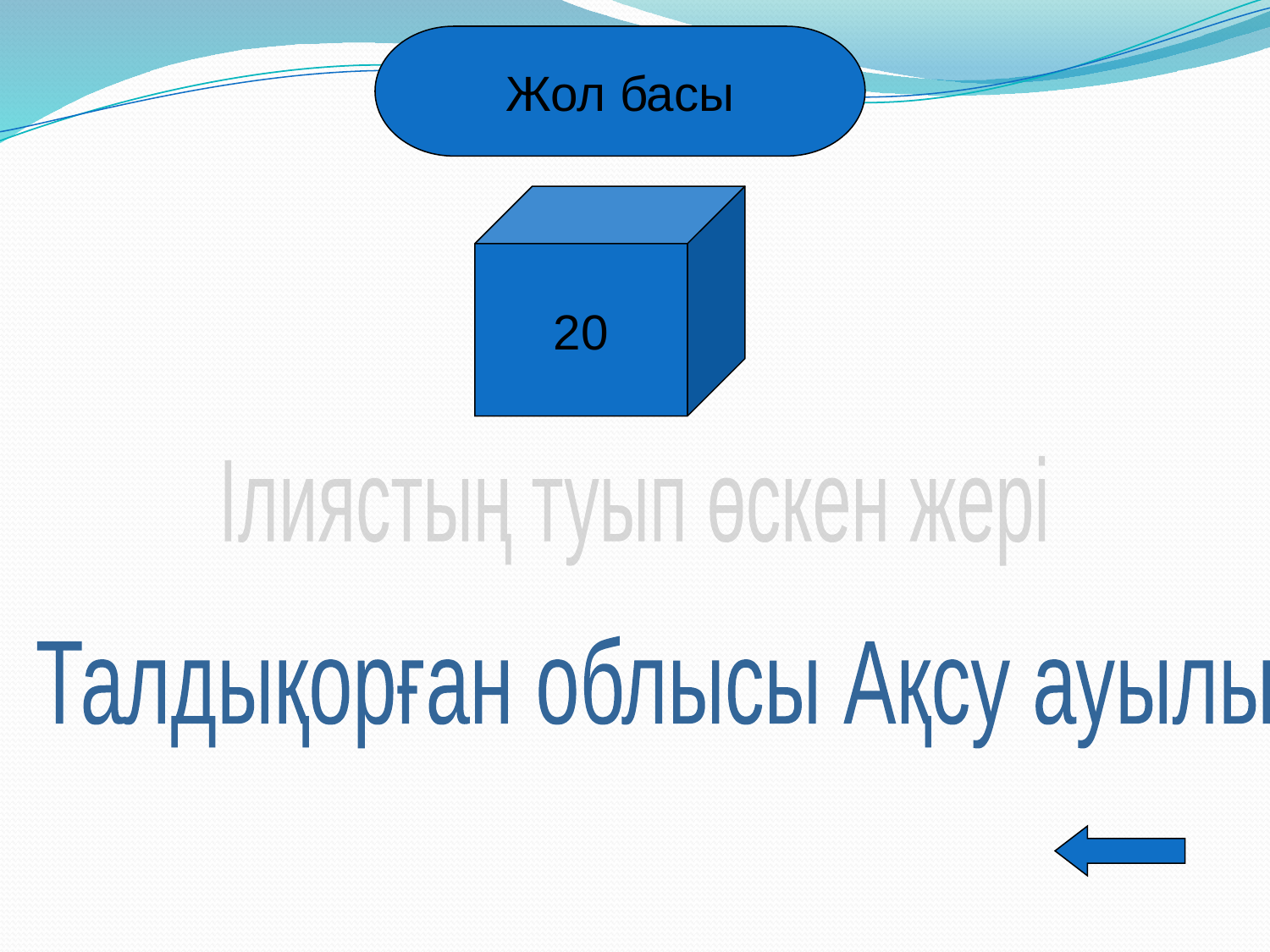

Жол басы
20
Ілиястың туып өскен жері
Талдықорған облысы Ақсу ауылы